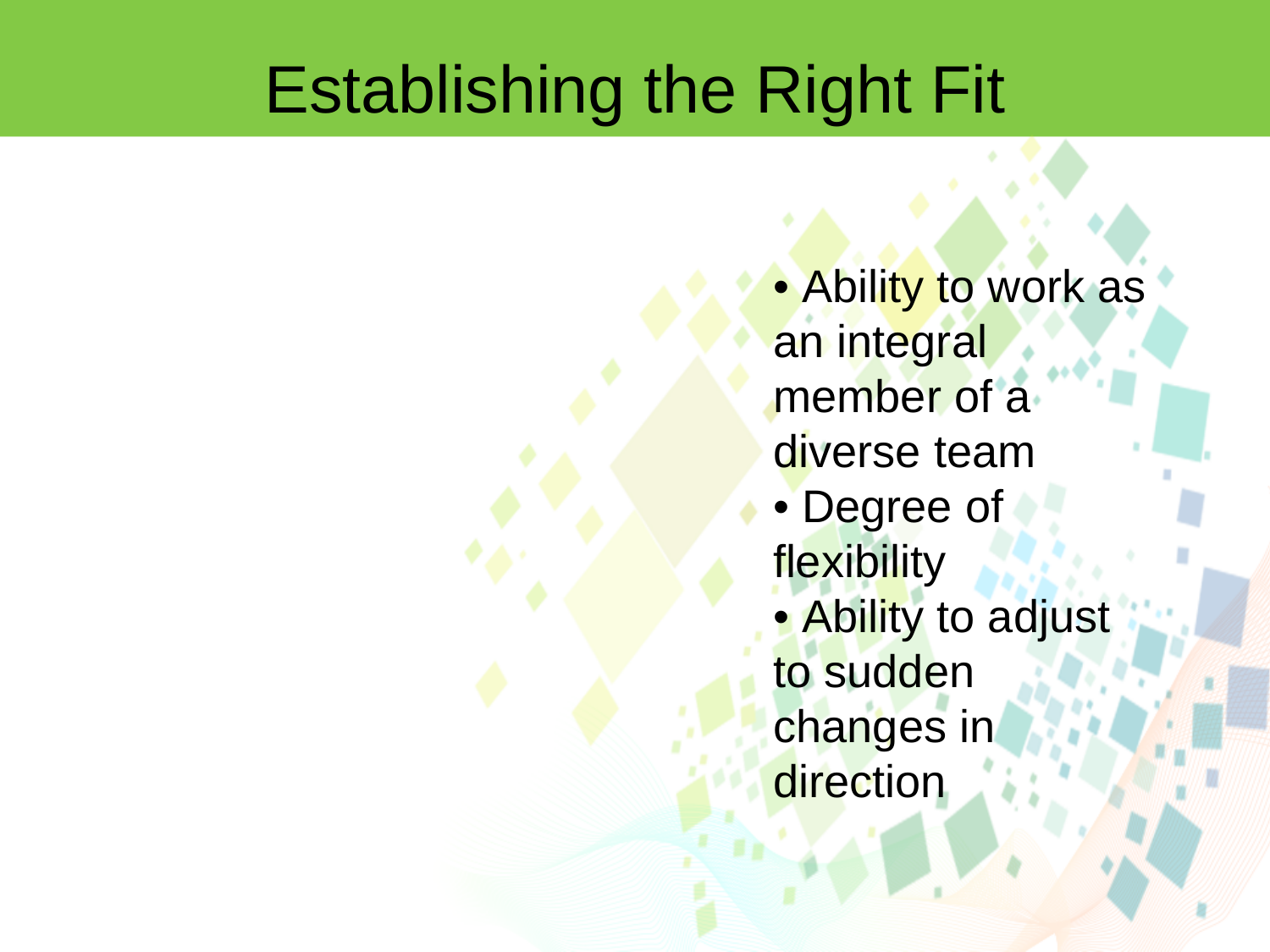

Establishing the Right Fit
• Ability to work as an integral member of a diverse team
• Degree of flexibility
• Ability to adjust to sudden changes in direction